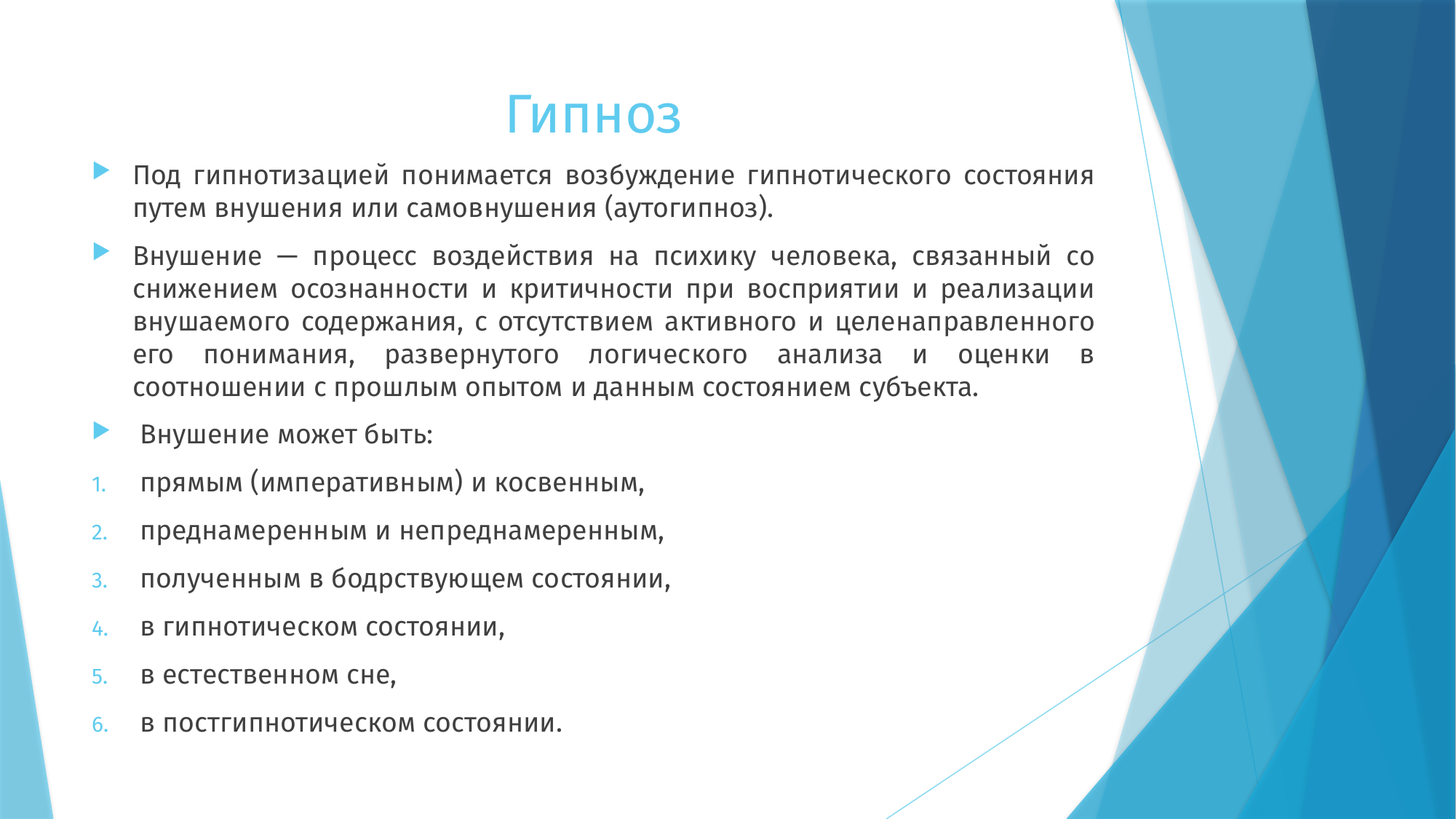

# Гипноз
Под гипнотизацией понимается возбуждение гипнотического состояния путем внушения или самовнушения (аутогипноз).
Внушение — процесс воздействия на психику человека, связанный со снижением осознанности и критичности при восприятии и реализации внушаемого содержания, с отсутствием активного и целенаправленного его понимания, развернутого логического анализа и оценки в соотношении с прошлым опытом и данным состоянием субъекта.
 Внушение может быть:
 прямым (императивным) и косвенным,
 преднамеренным и непреднамеренным,
 полученным в бодрствующем состоянии,
 в гипнотическом состоянии,
 в естественном сне,
 в постгипнотическом состоянии.